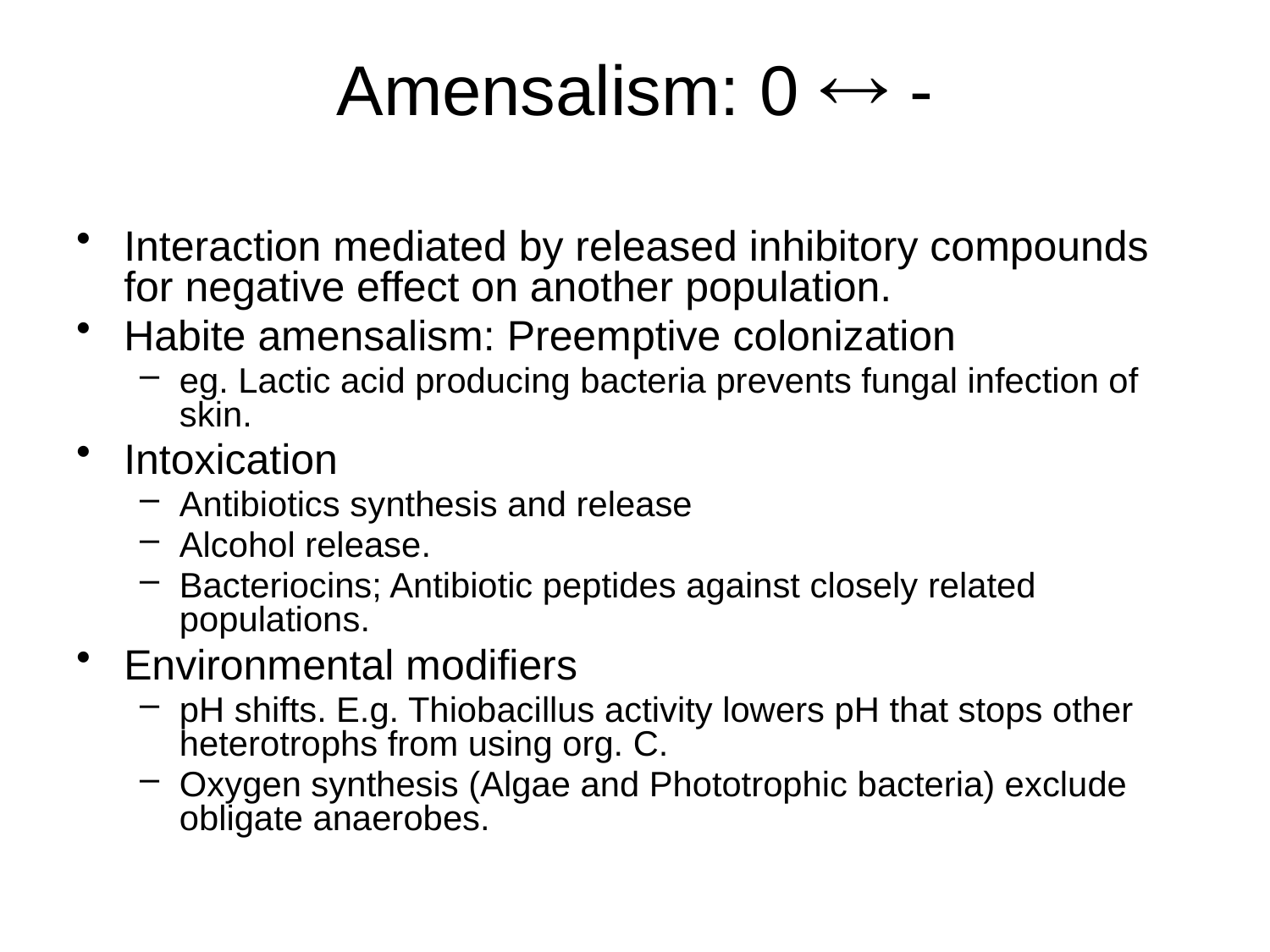

# Amensalism: 0 ↔ -
Interaction mediated by released inhibitory compounds for negative effect on another population.
Habite amensalism: Preemptive colonization
eg. Lactic acid producing bacteria prevents fungal infection of skin.
Intoxication
Antibiotics synthesis and release
Alcohol release.
Bacteriocins; Antibiotic peptides against closely related populations.
Environmental modifiers
pH shifts. E.g. Thiobacillus activity lowers pH that stops other heterotrophs from using org. C.
Oxygen synthesis (Algae and Phototrophic bacteria) exclude obligate anaerobes.